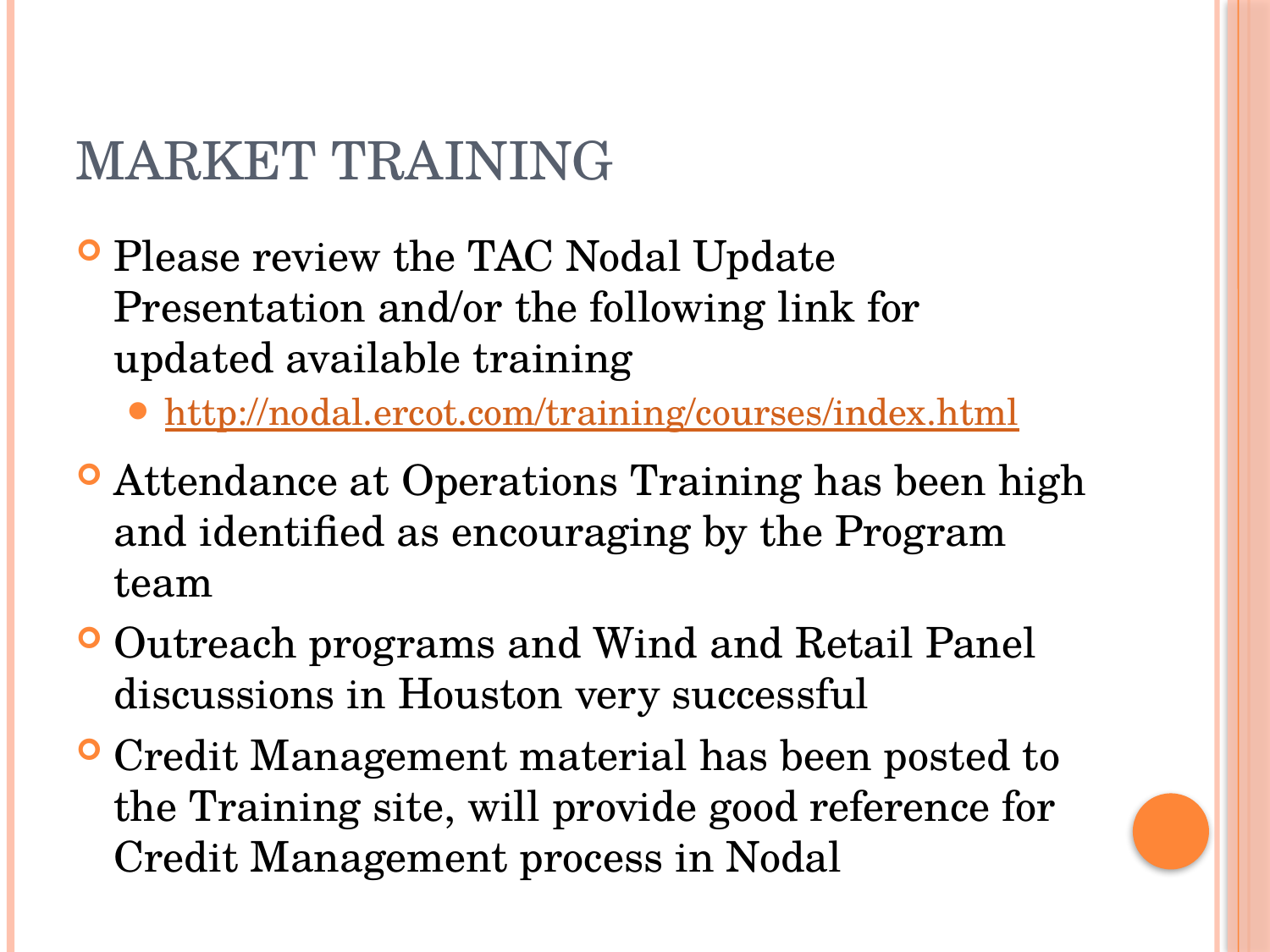

# Market Training
Please review the TAC Nodal Update Presentation and/or the following link for updated available training
http://nodal.ercot.com/training/courses/index.html
Attendance at Operations Training has been high and identified as encouraging by the Program team
Outreach programs and Wind and Retail Panel discussions in Houston very successful
Credit Management material has been posted to the Training site, will provide good reference for Credit Management process in Nodal